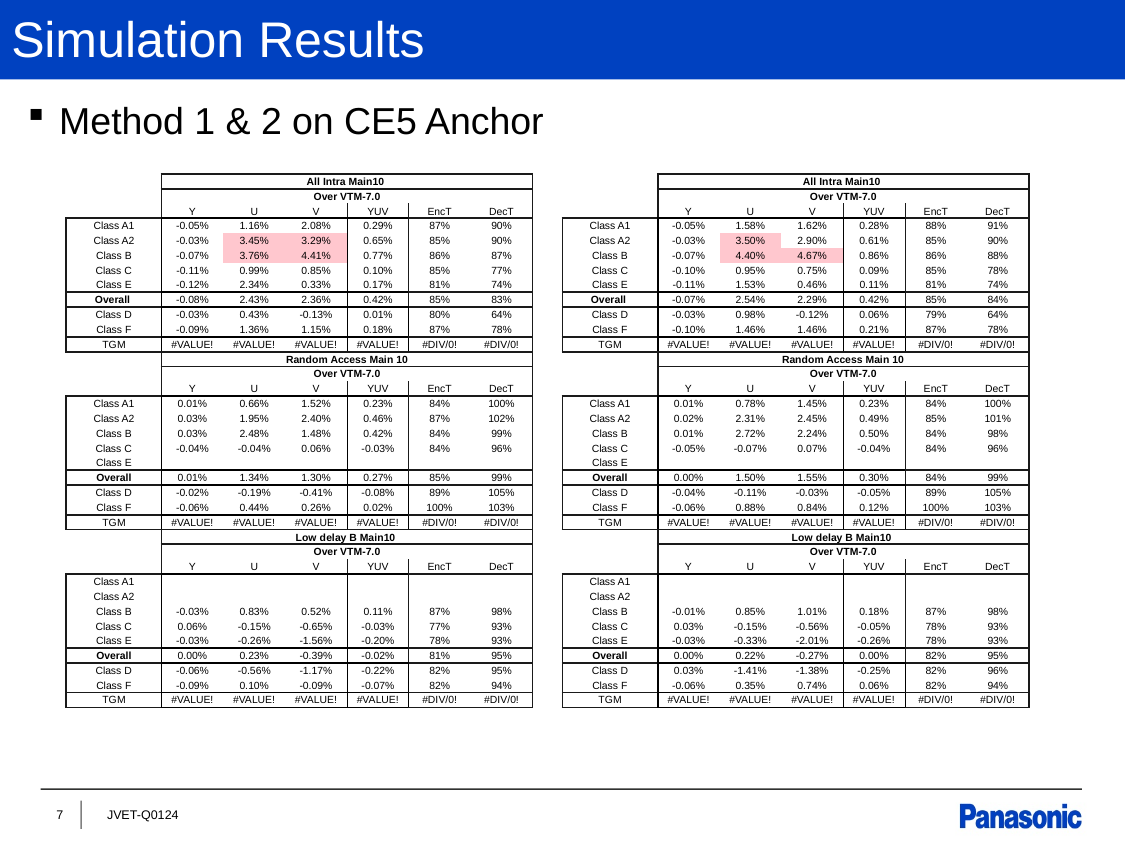

# Simulation Results
Method 1 & 2 on CE5 Anchor
|  | All Intra Main10 |  |  |  |  |  |
| --- | --- | --- | --- | --- | --- | --- |
|  | Over VTM-7.0 |  |  |  |  |  |
|  | Y | U | V | YUV | EncT | DecT |
| Class A1 | -0.05% | 1.16% | 2.08% | 0.29% | 87% | 90% |
| Class A2 | -0.03% | 3.45% | 3.29% | 0.65% | 85% | 90% |
| Class B | -0.07% | 3.76% | 4.41% | 0.77% | 86% | 87% |
| Class C | -0.11% | 0.99% | 0.85% | 0.10% | 85% | 77% |
| Class E | -0.12% | 2.34% | 0.33% | 0.17% | 81% | 74% |
| Overall | -0.08% | 2.43% | 2.36% | 0.42% | 85% | 83% |
| Class D | -0.03% | 0.43% | -0.13% | 0.01% | 80% | 64% |
| Class F | -0.09% | 1.36% | 1.15% | 0.18% | 87% | 78% |
| TGM | #VALUE! | #VALUE! | #VALUE! | #VALUE! | #DIV/0! | #DIV/0! |
|  | Random Access Main 10 |  |  |  |  |  |
|  | Over VTM-7.0 |  |  |  |  |  |
|  | Y | U | V | YUV | EncT | DecT |
| Class A1 | 0.01% | 0.66% | 1.52% | 0.23% | 84% | 100% |
| Class A2 | 0.03% | 1.95% | 2.40% | 0.46% | 87% | 102% |
| Class B | 0.03% | 2.48% | 1.48% | 0.42% | 84% | 99% |
| Class C | -0.04% | -0.04% | 0.06% | -0.03% | 84% | 96% |
| Class E |  |  |  |  |  |  |
| Overall | 0.01% | 1.34% | 1.30% | 0.27% | 85% | 99% |
| Class D | -0.02% | -0.19% | -0.41% | -0.08% | 89% | 105% |
| Class F | -0.06% | 0.44% | 0.26% | 0.02% | 100% | 103% |
| TGM | #VALUE! | #VALUE! | #VALUE! | #VALUE! | #DIV/0! | #DIV/0! |
|  | Low delay B Main10 |  |  |  |  |  |
|  | Over VTM-7.0 |  |  |  |  |  |
|  | Y | U | V | YUV | EncT | DecT |
| Class A1 |  |  |  |  |  |  |
| Class A2 |  |  |  |  |  |  |
| Class B | -0.03% | 0.83% | 0.52% | 0.11% | 87% | 98% |
| Class C | 0.06% | -0.15% | -0.65% | -0.03% | 77% | 93% |
| Class E | -0.03% | -0.26% | -1.56% | -0.20% | 78% | 93% |
| Overall | 0.00% | 0.23% | -0.39% | -0.02% | 81% | 95% |
| Class D | -0.06% | -0.56% | -1.17% | -0.22% | 82% | 95% |
| Class F | -0.09% | 0.10% | -0.09% | -0.07% | 82% | 94% |
| TGM | #VALUE! | #VALUE! | #VALUE! | #VALUE! | #DIV/0! | #DIV/0! |
|  | All Intra Main10 |  |  |  |  |  |
| --- | --- | --- | --- | --- | --- | --- |
|  | Over VTM-7.0 |  |  |  |  |  |
|  | Y | U | V | YUV | EncT | DecT |
| Class A1 | -0.05% | 1.58% | 1.62% | 0.28% | 88% | 91% |
| Class A2 | -0.03% | 3.50% | 2.90% | 0.61% | 85% | 90% |
| Class B | -0.07% | 4.40% | 4.67% | 0.86% | 86% | 88% |
| Class C | -0.10% | 0.95% | 0.75% | 0.09% | 85% | 78% |
| Class E | -0.11% | 1.53% | 0.46% | 0.11% | 81% | 74% |
| Overall | -0.07% | 2.54% | 2.29% | 0.42% | 85% | 84% |
| Class D | -0.03% | 0.98% | -0.12% | 0.06% | 79% | 64% |
| Class F | -0.10% | 1.46% | 1.46% | 0.21% | 87% | 78% |
| TGM | #VALUE! | #VALUE! | #VALUE! | #VALUE! | #DIV/0! | #DIV/0! |
|  | Random Access Main 10 |  |  |  |  |  |
|  | Over VTM-7.0 |  |  |  |  |  |
|  | Y | U | V | YUV | EncT | DecT |
| Class A1 | 0.01% | 0.78% | 1.45% | 0.23% | 84% | 100% |
| Class A2 | 0.02% | 2.31% | 2.45% | 0.49% | 85% | 101% |
| Class B | 0.01% | 2.72% | 2.24% | 0.50% | 84% | 98% |
| Class C | -0.05% | -0.07% | 0.07% | -0.04% | 84% | 96% |
| Class E |  |  |  |  |  |  |
| Overall | 0.00% | 1.50% | 1.55% | 0.30% | 84% | 99% |
| Class D | -0.04% | -0.11% | -0.03% | -0.05% | 89% | 105% |
| Class F | -0.06% | 0.88% | 0.84% | 0.12% | 100% | 103% |
| TGM | #VALUE! | #VALUE! | #VALUE! | #VALUE! | #DIV/0! | #DIV/0! |
|  | Low delay B Main10 |  |  |  |  |  |
|  | Over VTM-7.0 |  |  |  |  |  |
|  | Y | U | V | YUV | EncT | DecT |
| Class A1 |  |  |  |  |  |  |
| Class A2 |  |  |  |  |  |  |
| Class B | -0.01% | 0.85% | 1.01% | 0.18% | 87% | 98% |
| Class C | 0.03% | -0.15% | -0.56% | -0.05% | 78% | 93% |
| Class E | -0.03% | -0.33% | -2.01% | -0.26% | 78% | 93% |
| Overall | 0.00% | 0.22% | -0.27% | 0.00% | 82% | 95% |
| Class D | 0.03% | -1.41% | -1.38% | -0.25% | 82% | 96% |
| Class F | -0.06% | 0.35% | 0.74% | 0.06% | 82% | 94% |
| TGM | #VALUE! | #VALUE! | #VALUE! | #VALUE! | #DIV/0! | #DIV/0! |